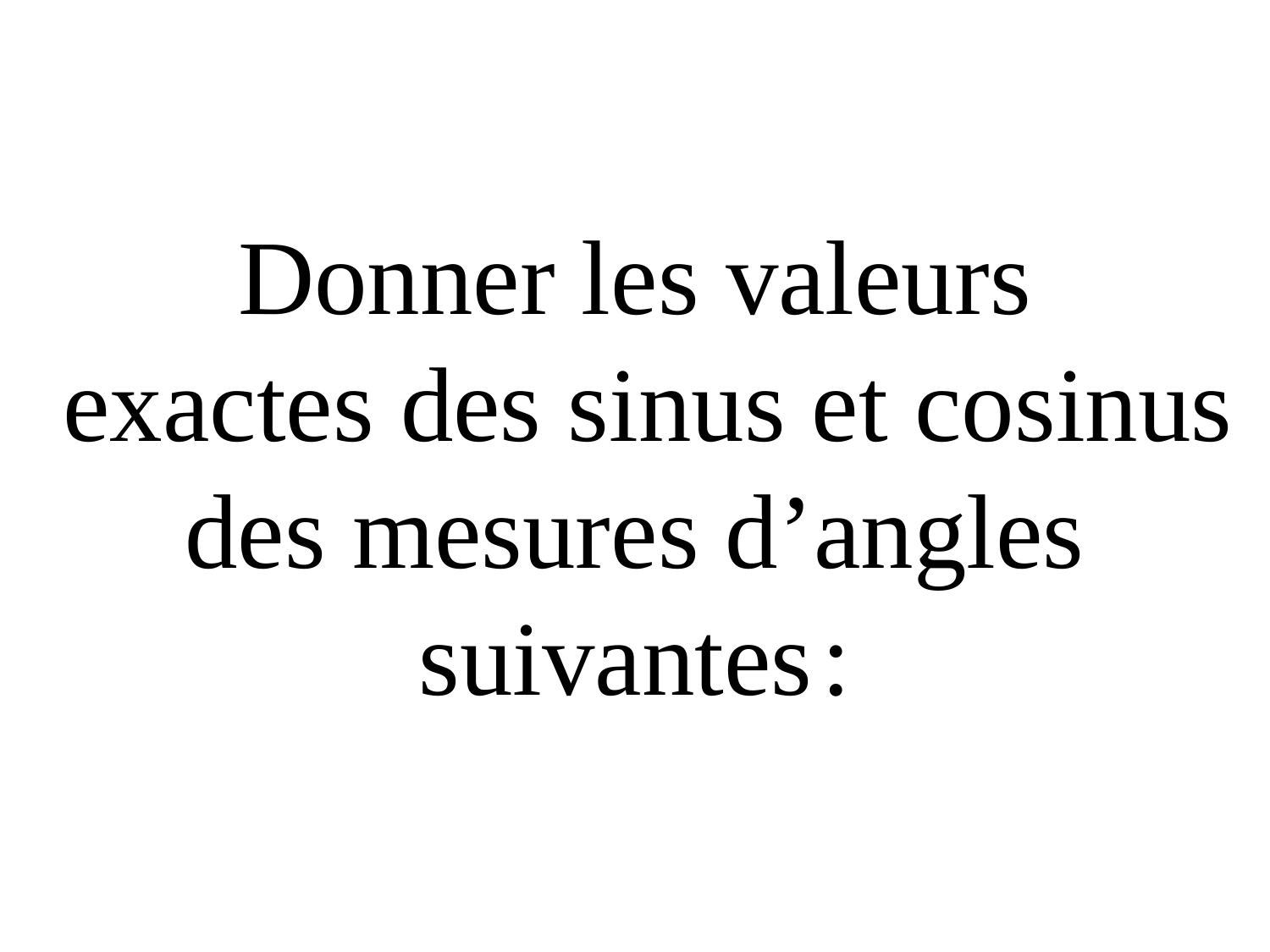

#
Donner les valeurs
 exactes des sinus et cosinus des mesures d’angles suivantes :